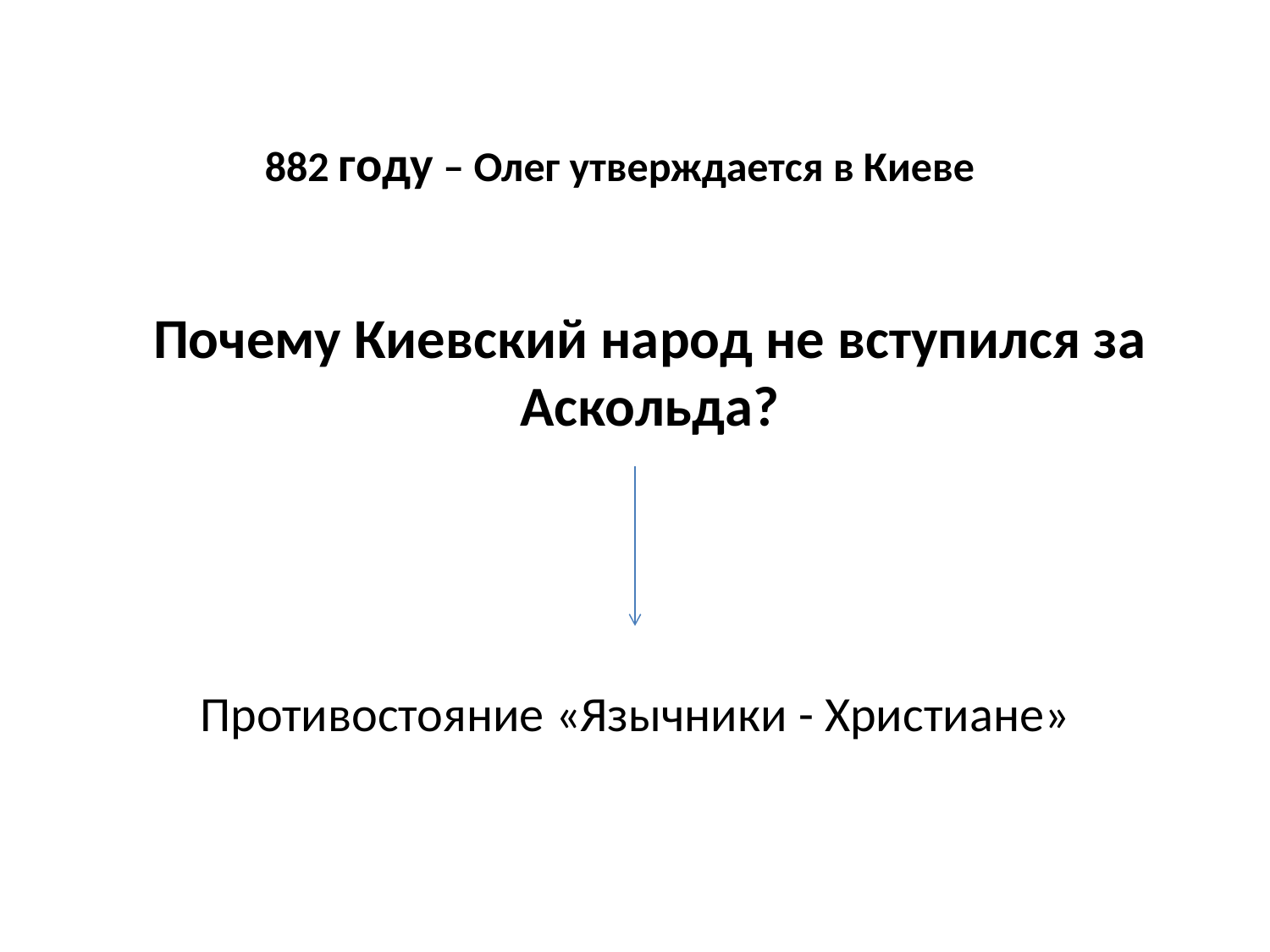

882 году – Олег утверждается в Киеве
Почему Киевский народ не вступился за Аскольда?
Противостояние «Язычники - Христиане»